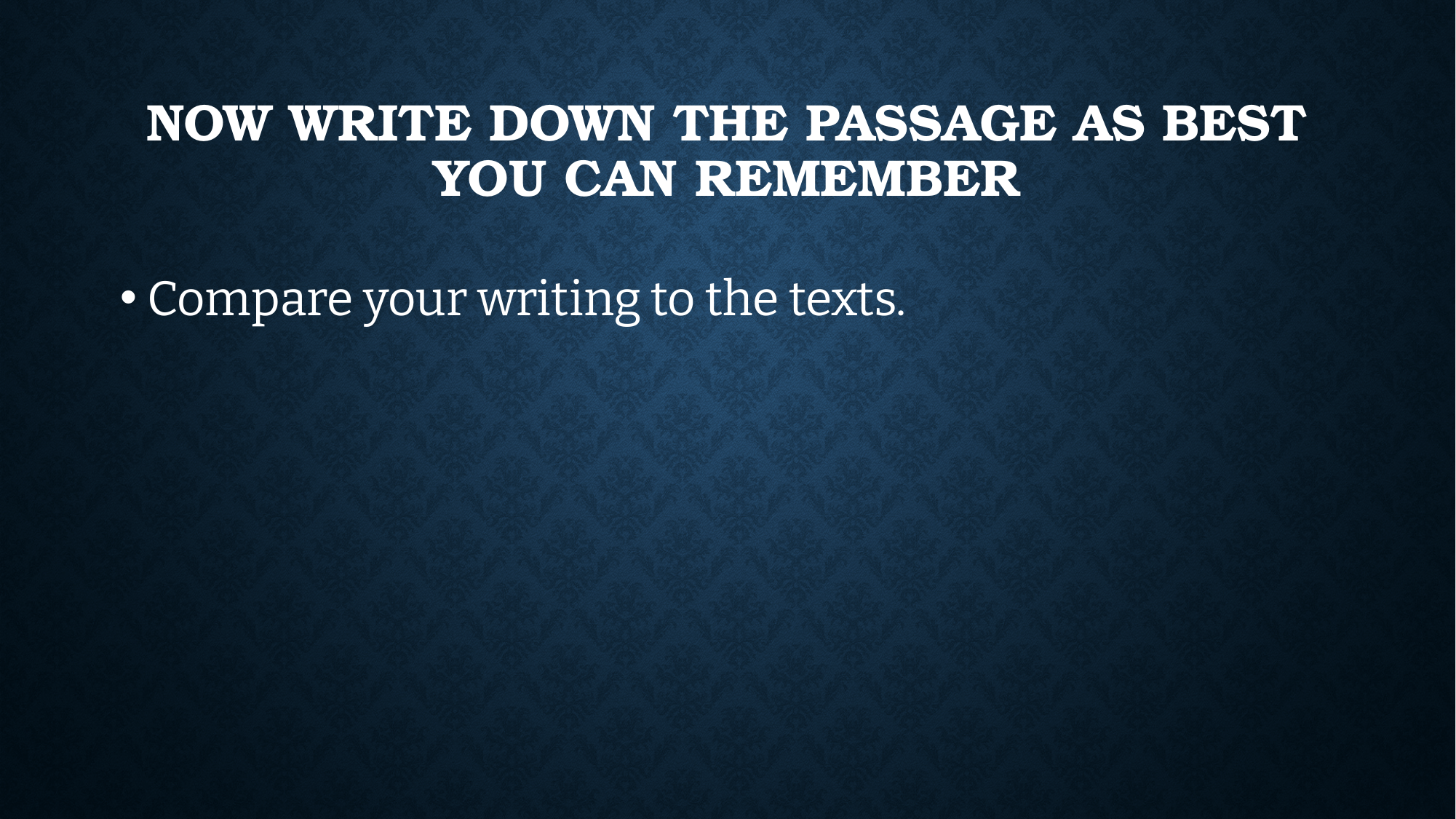

# Now write down the passage as best you can remember
Compare your writing to the texts.